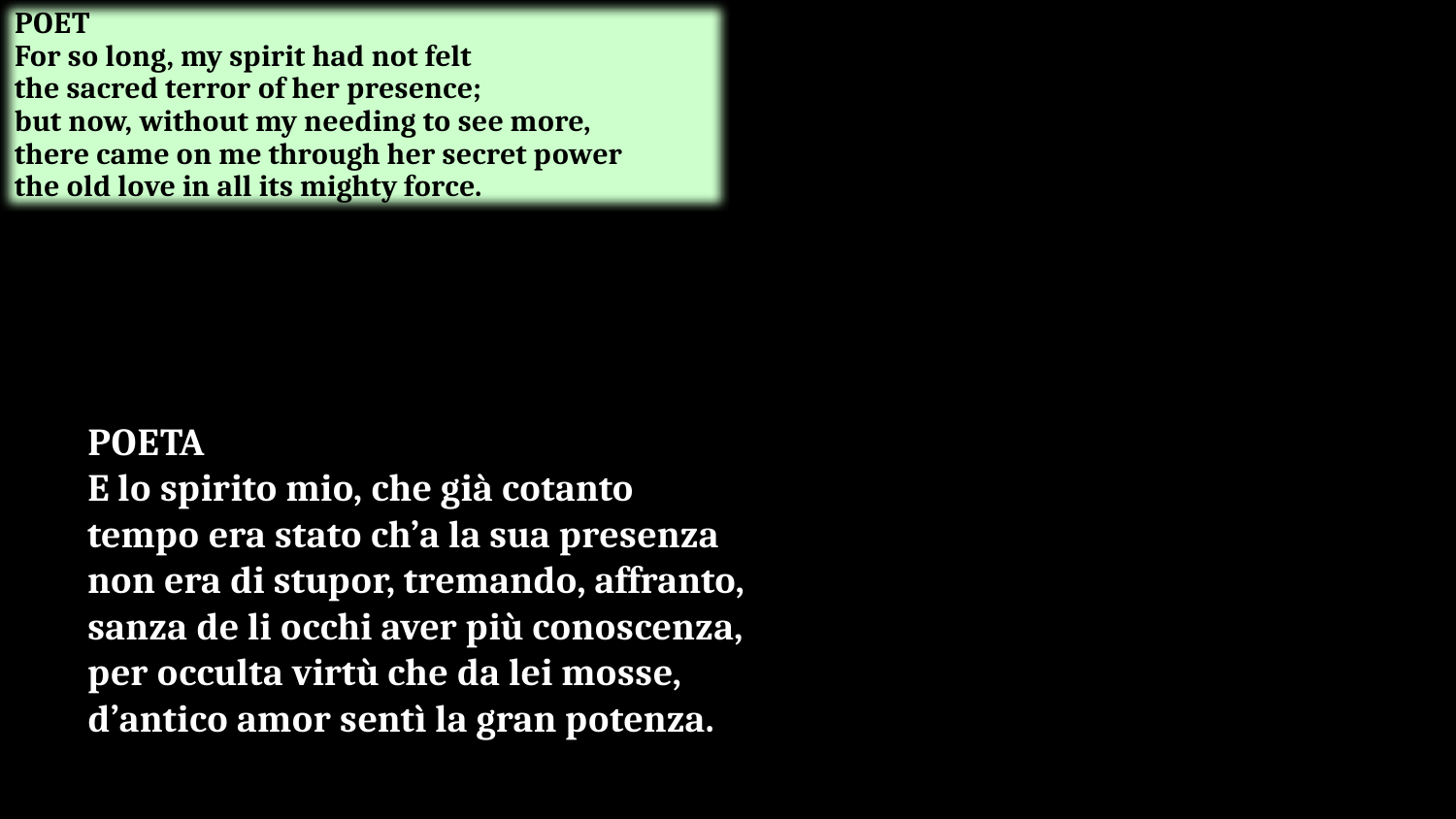

POET
For so long, my spirit had not felt
the sacred terror of her presence;
but now, without my needing to see more,
there came on me through her secret power
the old love in all its mighty force.
# POETA E lo spirito mio, che già cotanto tempo era stato ch’a la sua presenza non era di stupor, tremando, affranto, sanza de li occhi aver più conoscenza, per occulta virtù che da lei mosse, d’antico amor sentì la gran potenza.